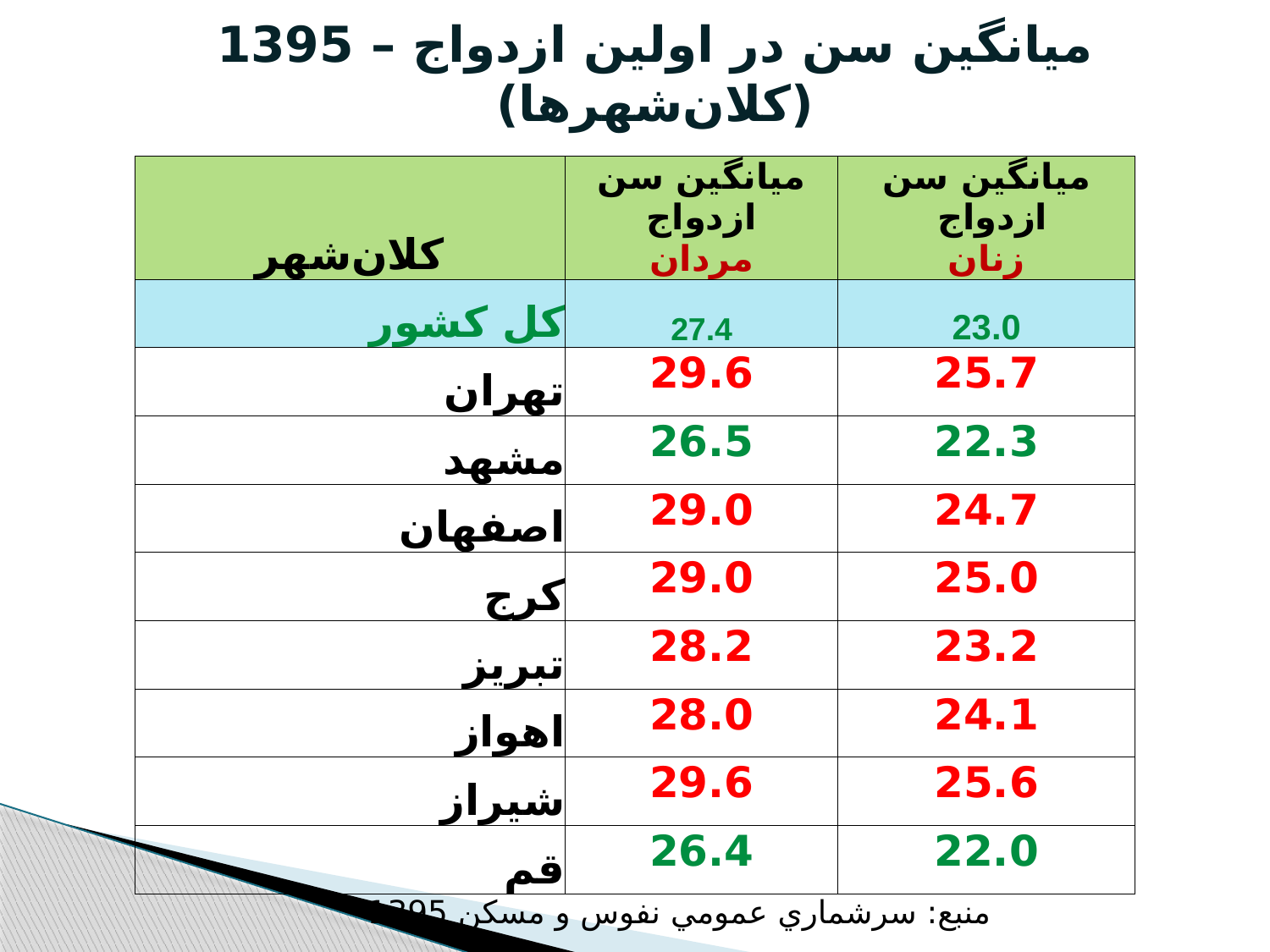

ميانگين سن در اولین ازدواج – 1395
(کلان‌شهرها)
| کلان‌شهر | ميانگين سن ازدواج مردان | ميانگين سن ازدواج زنان |
| --- | --- | --- |
| کل کشور | 27.4 | 23.0 |
| تهران | 29.6 | 25.7 |
| مشهد | 26.5 | 22.3 |
| اصفهان | 29.0 | 24.7 |
| کرج | 29.0 | 25.0 |
| تبريز | 28.2 | 23.2 |
| اهواز | 28.0 | 24.1 |
| شيراز | 29.6 | 25.6 |
| قم | 26.4 | 22.0 |
منبع: سرشماري عمومي نفوس و مسکن 1395